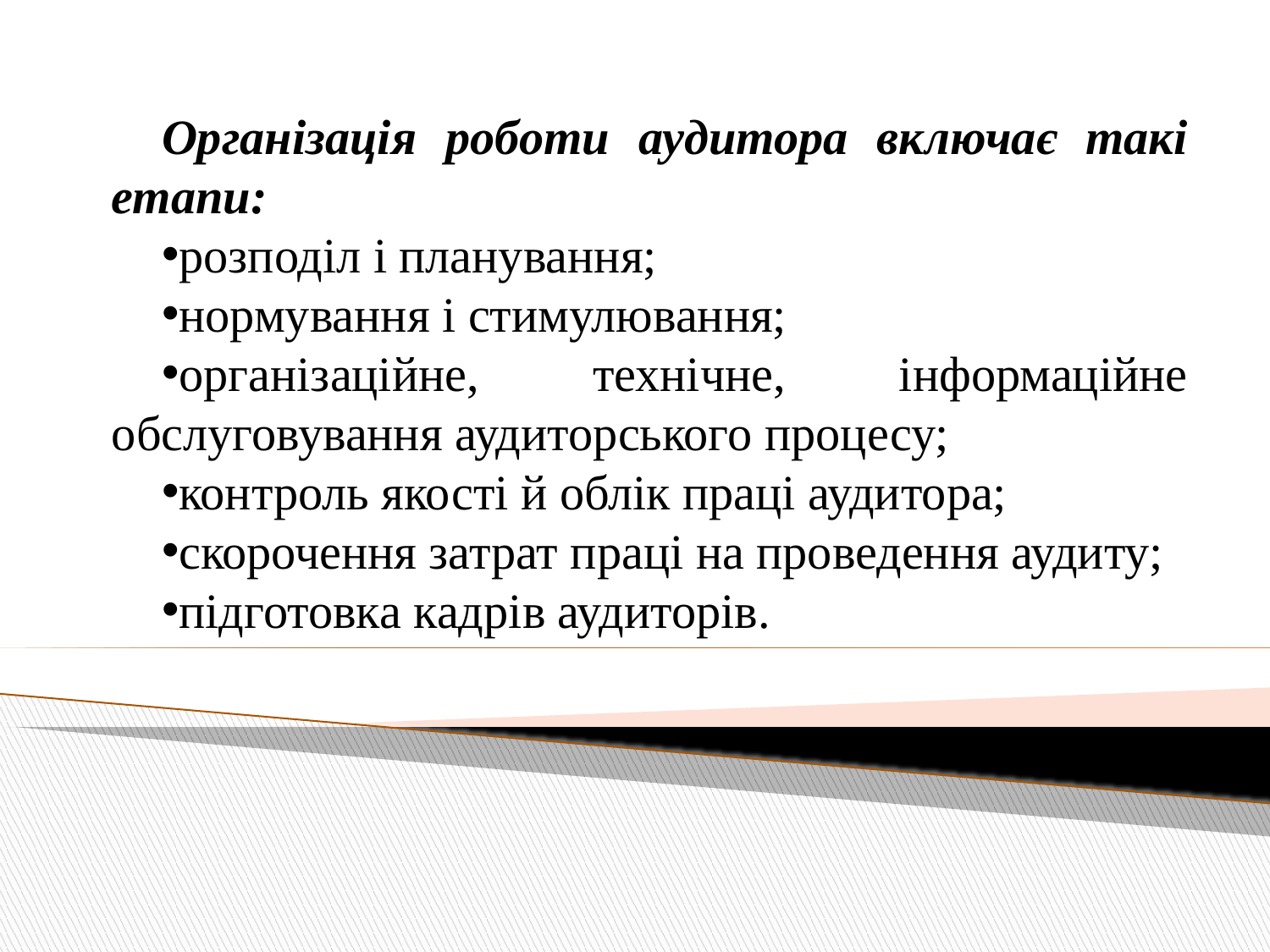

Організація роботи аудитора включає такі етапи:
розподіл і планування;
нормування і стимулювання;
організаційне, технічне, інформаційне обслуговування аудиторського процесу;
контроль якості й облік праці аудитора;
скорочення затрат праці на проведення аудиту;
підготовка кадрів аудиторів.